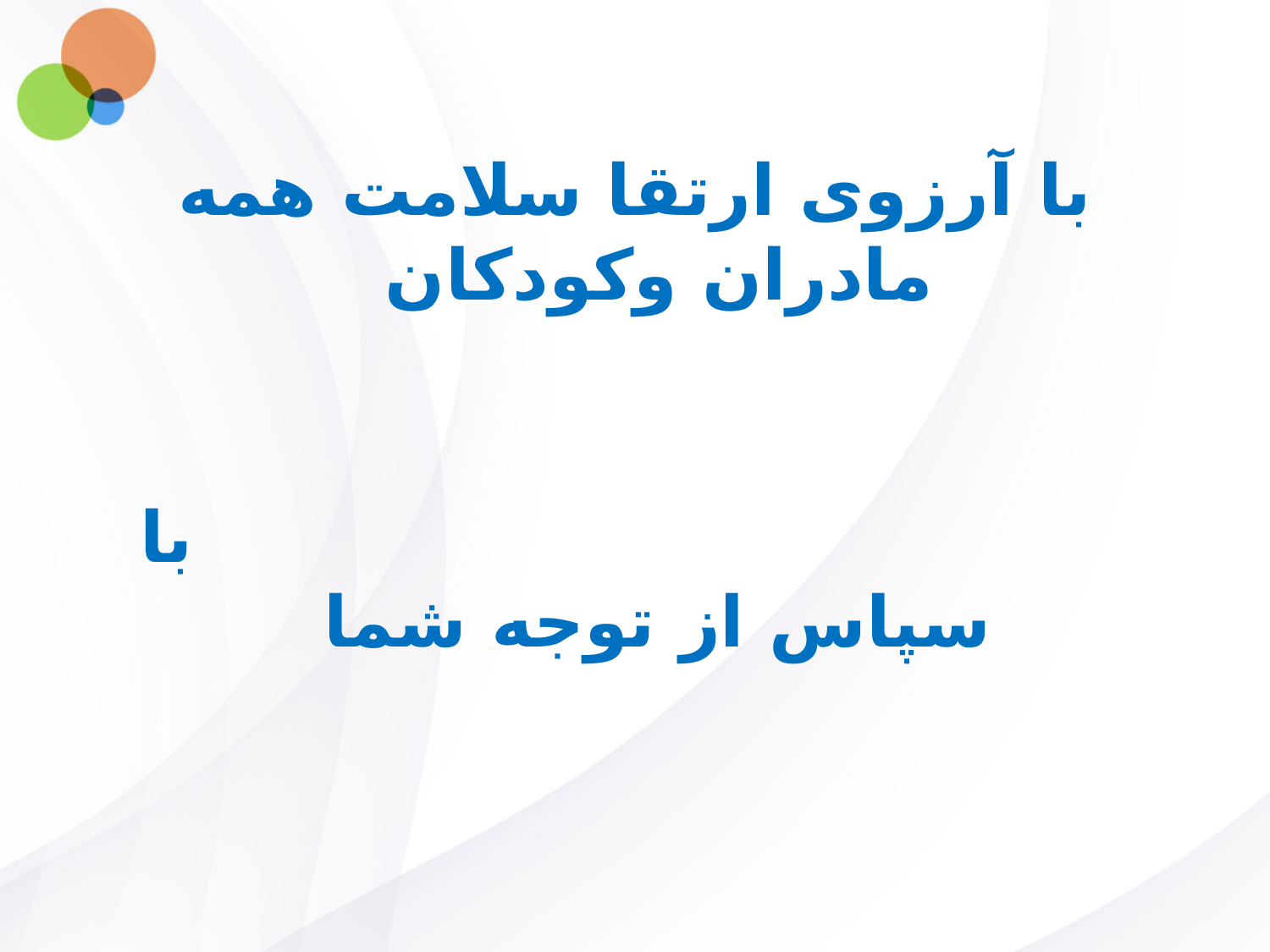

#
با آرزوی ارتقا سلامت همه مادران وکودکان

                                        با سپاس از توجه شما